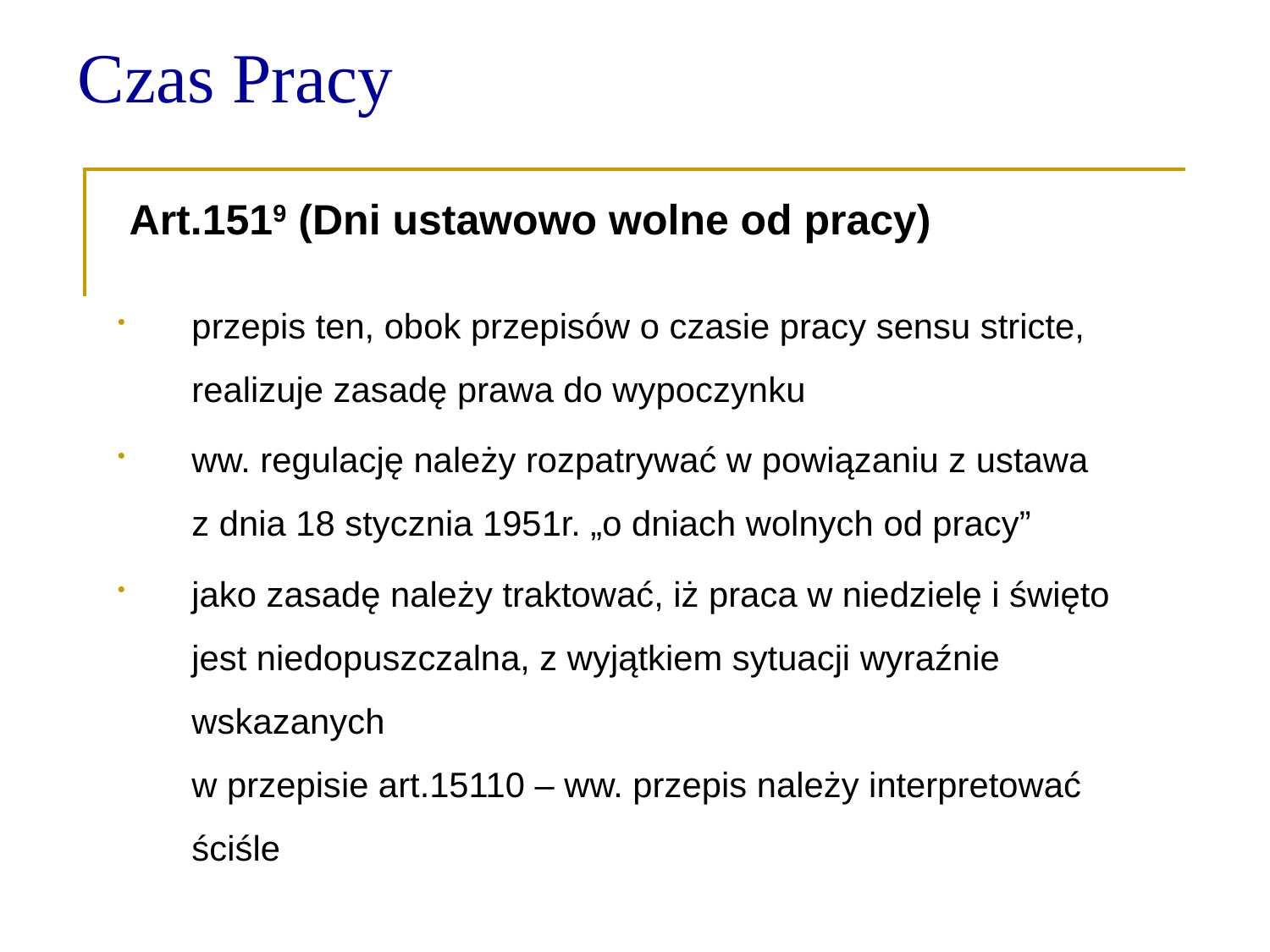

Czas Pracy
 Art.1519 (Dni ustawowo wolne od pracy)
przepis ten, obok przepisów o czasie pracy sensu stricte, realizuje zasadę prawa do wypoczynku
ww. regulację należy rozpatrywać w powiązaniu z ustawa
z dnia 18 stycznia 1951r. „o dniach wolnych od pracy”
jako zasadę należy traktować, iż praca w niedzielę i święto jest niedopuszczalna, z wyjątkiem sytuacji wyraźnie wskazanych
w przepisie art.15110 – ww. przepis należy interpretować ściśle